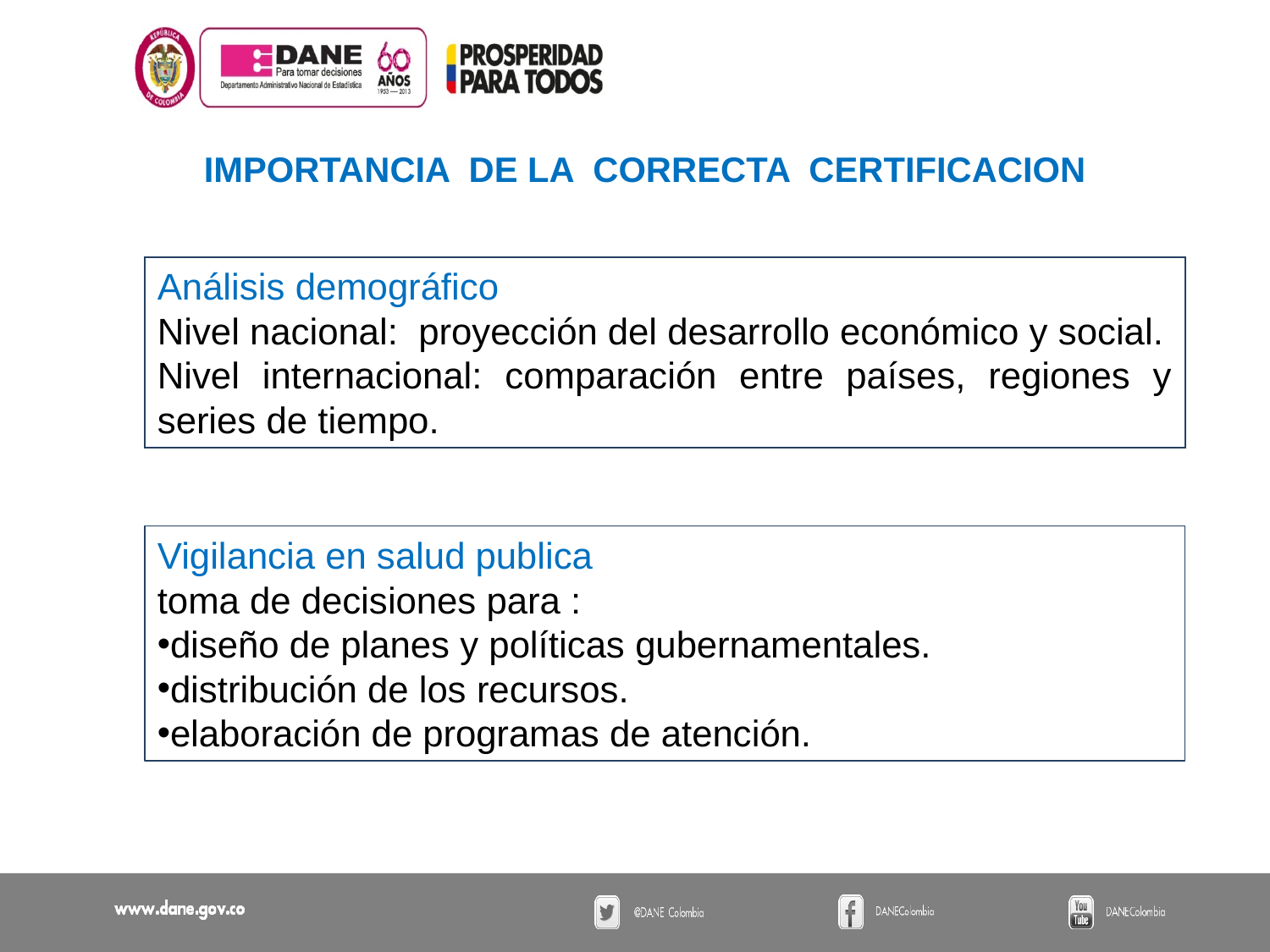

IMPORTANCIA  DE LA  CORRECTA  CERTIFICACION
Análisis demográfico
Nivel nacional:  proyección del desarrollo económico y social.
Nivel internacional: comparación entre países, regiones y series de tiempo.
Vigilancia en salud publica
toma de decisiones para :
diseño de planes y políticas gubernamentales.
distribución de los recursos.
elaboración de programas de atención.